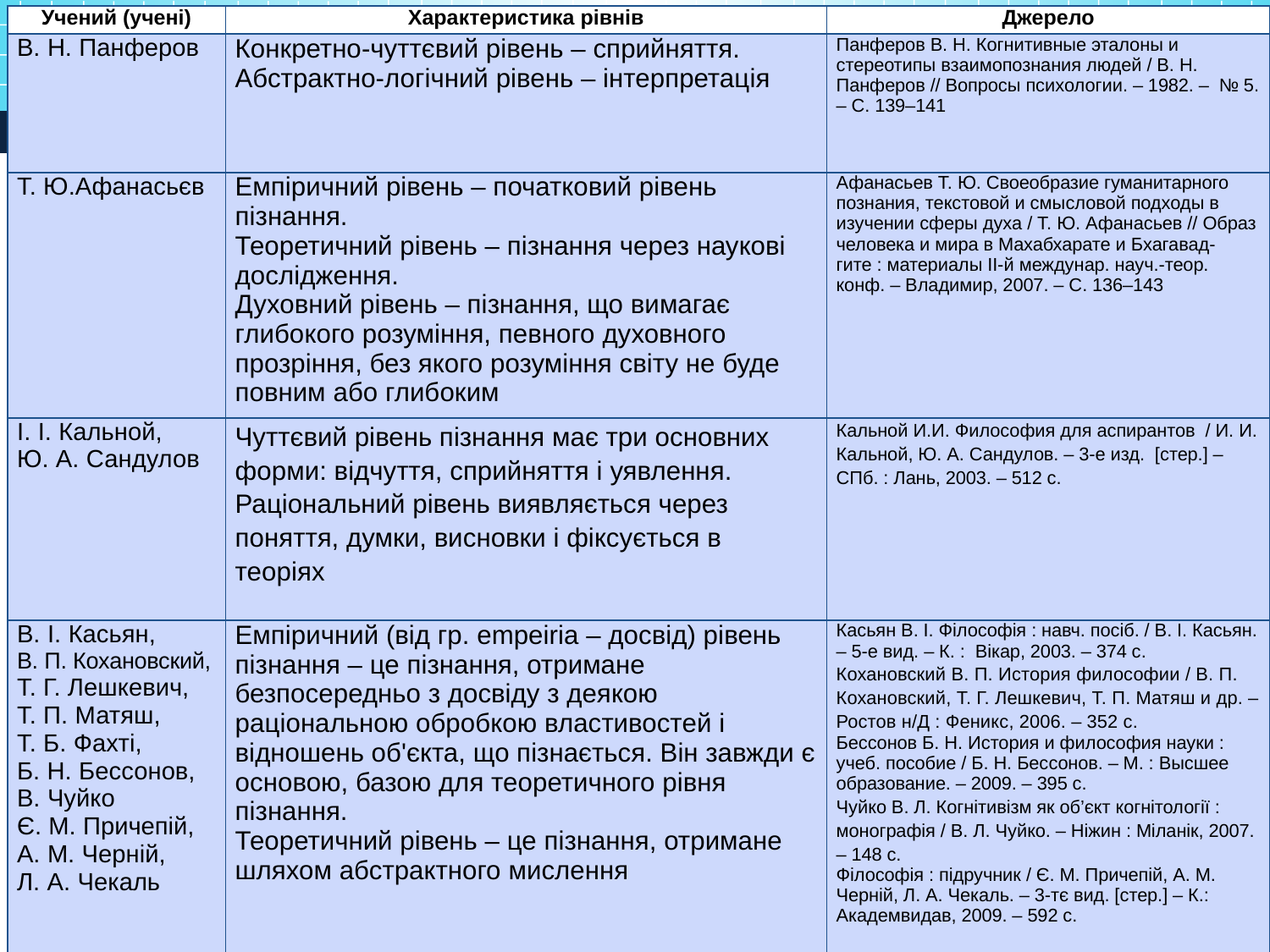

| Учений (учені) | Характеристика рівнів | Джерело |
| --- | --- | --- |
| В. Н. Панферов | Конкретно-чуттєвий рівень – сприйняття. Абстрактно-логічний рівень – інтерпретація | Панферов В. Н. Когнитивные эталоны и стереотипы взаимопознания людей / В. Н. Панферов // Вопросы психологии. – 1982. – № 5. – С. 139–141 |
| Т. Ю.Афанасьєв | Емпіричний рівень – початковий рівень пізнання. Теоретичний рівень – пізнання через наукові дослідження. Духовний рівень – пізнання, що вимагає глибокого розуміння, певного духовного прозріння, без якого розуміння світу не буде повним або глибоким | Афанасьев Т. Ю. Своеобразие гуманитарного познания, текстовой и смысловой подходы в изучении сферы духа / Т. Ю. Афанасьев // Образ человека и мира в Махабхарате и Бхагавад-гите : материалы II-й междунар. науч.-теор. конф. – Владимир, 2007. – С. 136–143 |
| І. І. Кальной, Ю. А. Сандулов | Чуттєвий рівень пізнання має три основних форми: відчуття, сприйняття і уявлення. Раціональний рівень виявляється через поняття, думки, висновки і фіксується в теоріях | Кальной И.И. Философия для аспирантов / И. И. Кальной, Ю. А. Сандулов. – 3-е изд. [стер.] – СПб. : Лань, 2003. – 512 с. |
| В. І. Касьян, В. П. Кохановский, Т. Г. Лешкевич, Т. П. Матяш, Т. Б. Фахті, Б. Н. Бессонов, В. Чуйко Є. М. Причепій, А. М. Черній, Л. А. Чекаль | Емпіричний (від гр. еmреіrіа – досвід) рівень пізнання – це пізнання, отримане безпосередньо з досвіду з деякою раціональною обробкою властивостей і відношень об'єкта, що пізнається. Він завжди є основою, базою для теоретичного рівня пізнання. Теоретичний рівень – це пізнання, отримане шляхом абстрактного мислення | Касьян В. І. Філософія : навч. посіб. / В. І. Касьян. – 5-е вид. – К. : Вікар, 2003. – 374 с. Кохановский В. П. История философии / В. П. Кохановский, Т. Г. Лешкевич, Т. П. Матяш и др. – Ростов н/Д : Феникс, 2006. – 352 с. Бессонов Б. Н. История и философия науки : учеб. пособие / Б. Н. Бессонов. – М. : Высшее образование. – 2009. – 395 с. Чуйко В. Л. Когнітивізм як об’єкт когнітології : монографія / В. Л. Чуйко. – Ніжин : Міланік, 2007. – 148 с. Філософія : підручник / Є. М. Причепій, А. М. Черній, Л. А. Чекаль. – 3-тє вид. [стер.] – К.: Академвидав, 2009. – 592 с. |